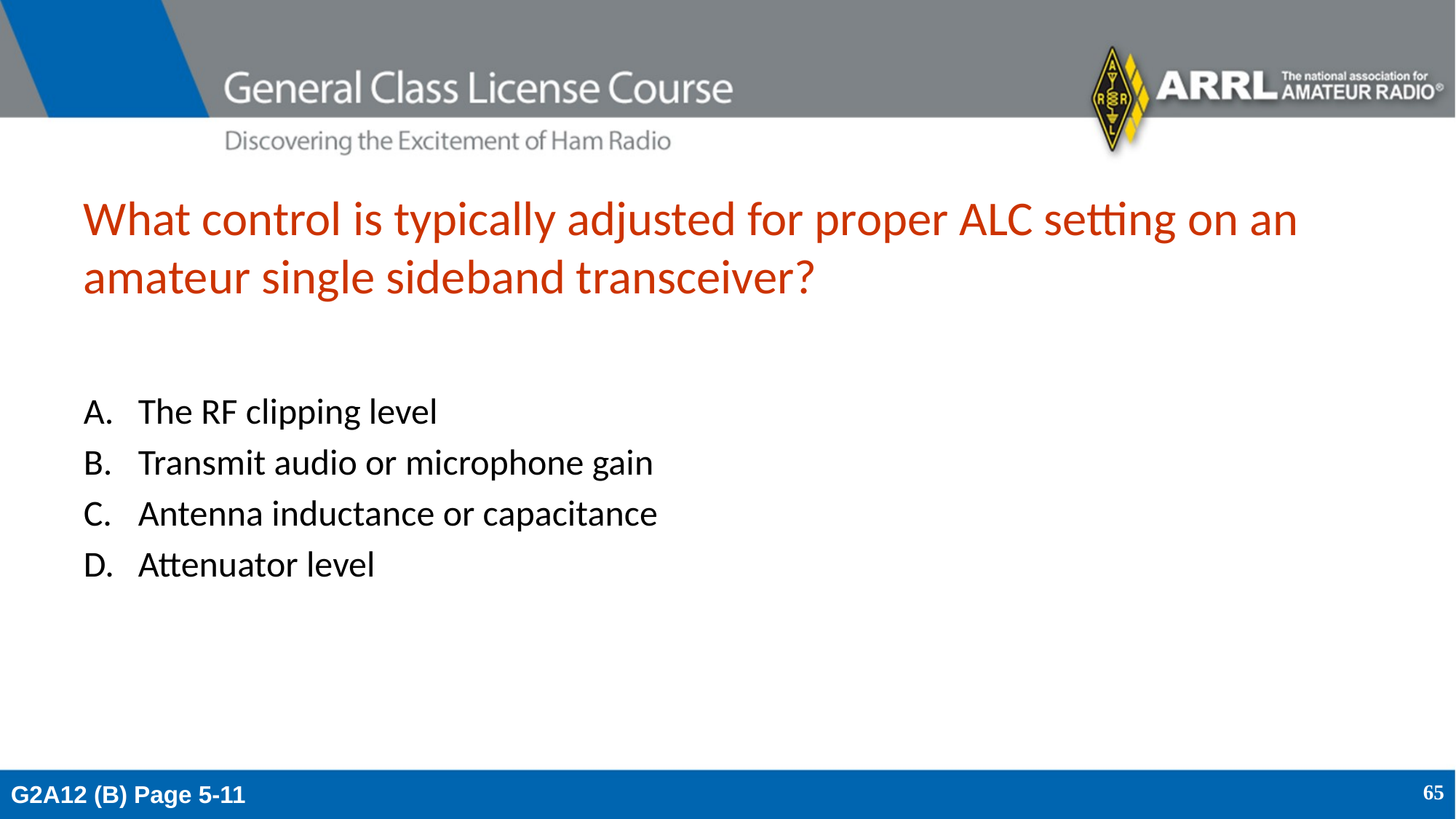

# What control is typically adjusted for proper ALC setting on an amateur single sideband transceiver?
The RF clipping level
Transmit audio or microphone gain
Antenna inductance or capacitance
Attenuator level
G2A12 (B) Page 5-11
65